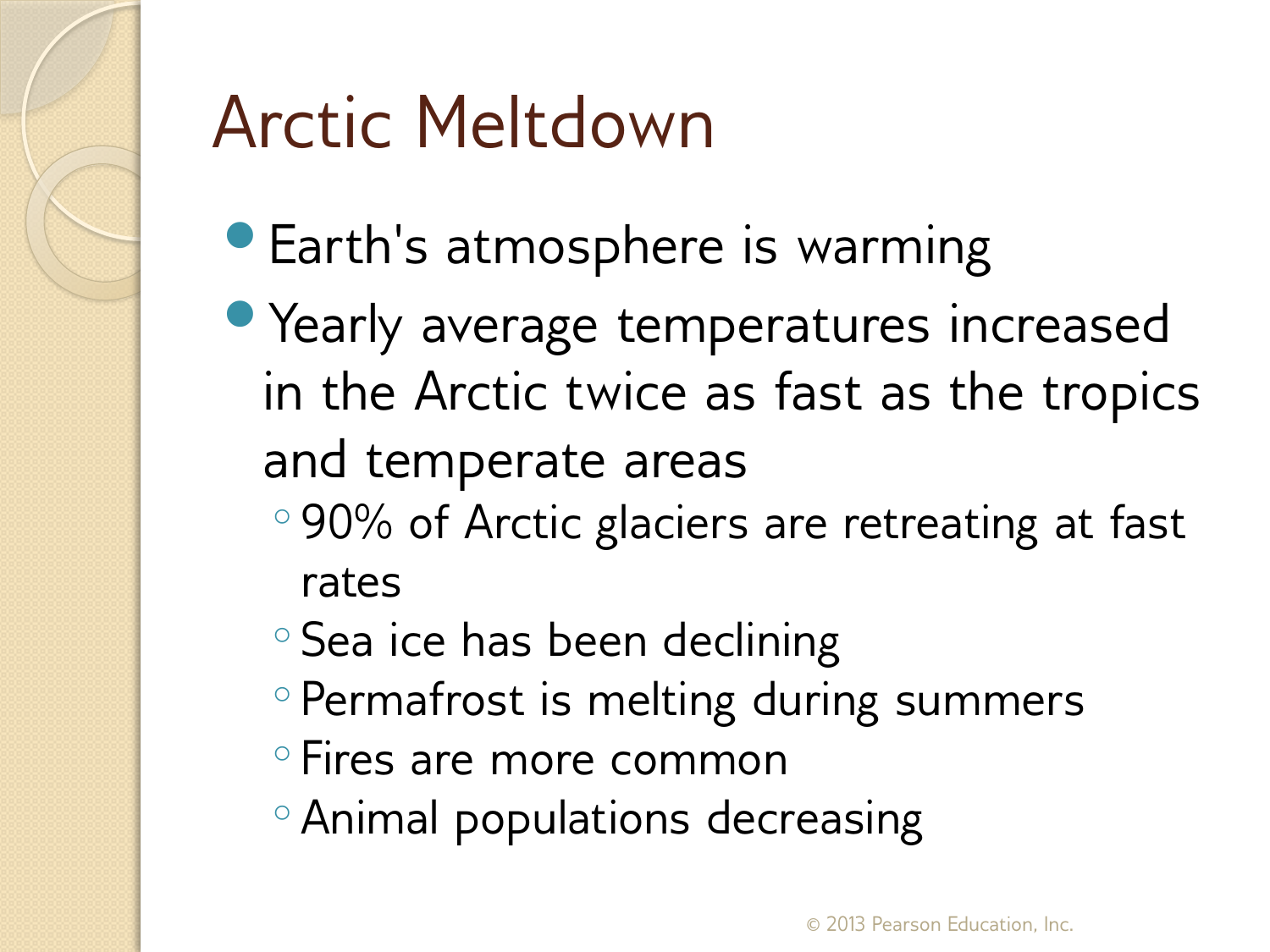

# Arctic Meltdown
Earth's atmosphere is warming
Yearly average temperatures increased in the Arctic twice as fast as the tropics and temperate areas
90% of Arctic glaciers are retreating at fast rates
Sea ice has been declining
Permafrost is melting during summers
Fires are more common
Animal populations decreasing
© 2013 Pearson Education, Inc.